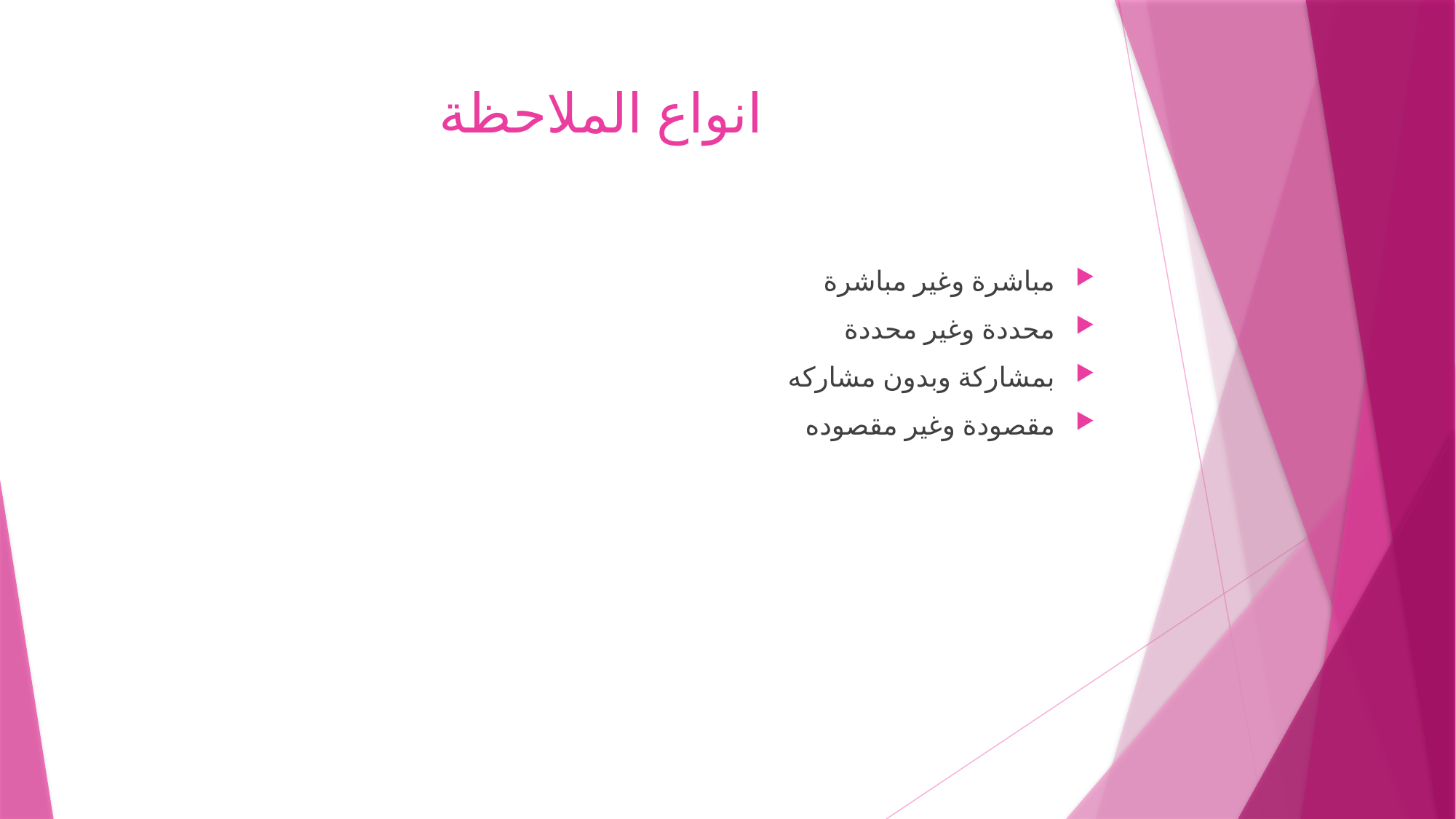

# انواع الملاحظة
مباشرة وغير مباشرة
محددة وغير محددة
بمشاركة وبدون مشاركه
مقصودة وغير مقصوده